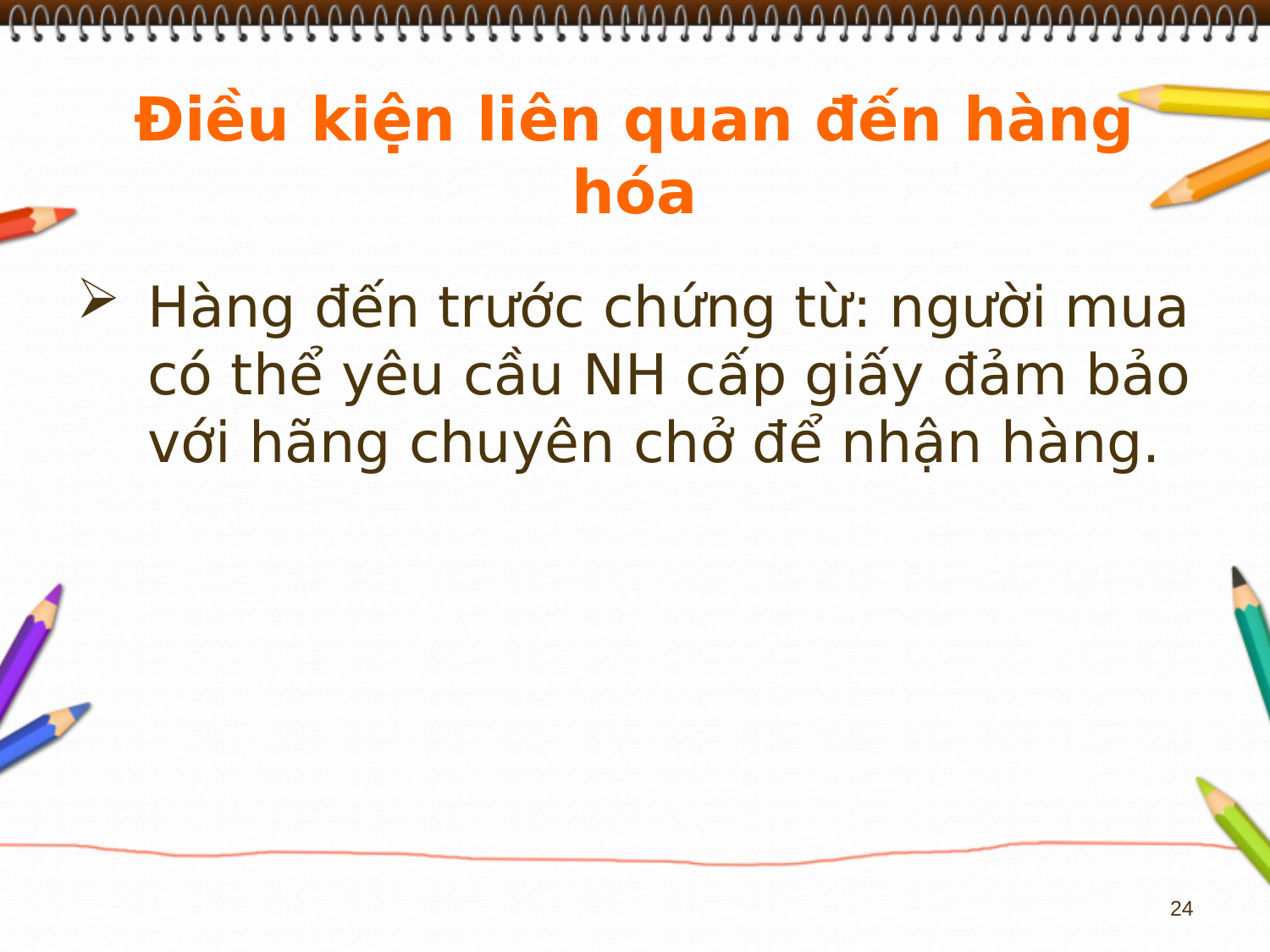

# Điều kiện liên quan đến hàng hóa
Hàng đến trước chứng từ: người mua có thể yêu cầu NH cấp giấy đảm bảo với hãng chuyên chở để nhận hàng.

24